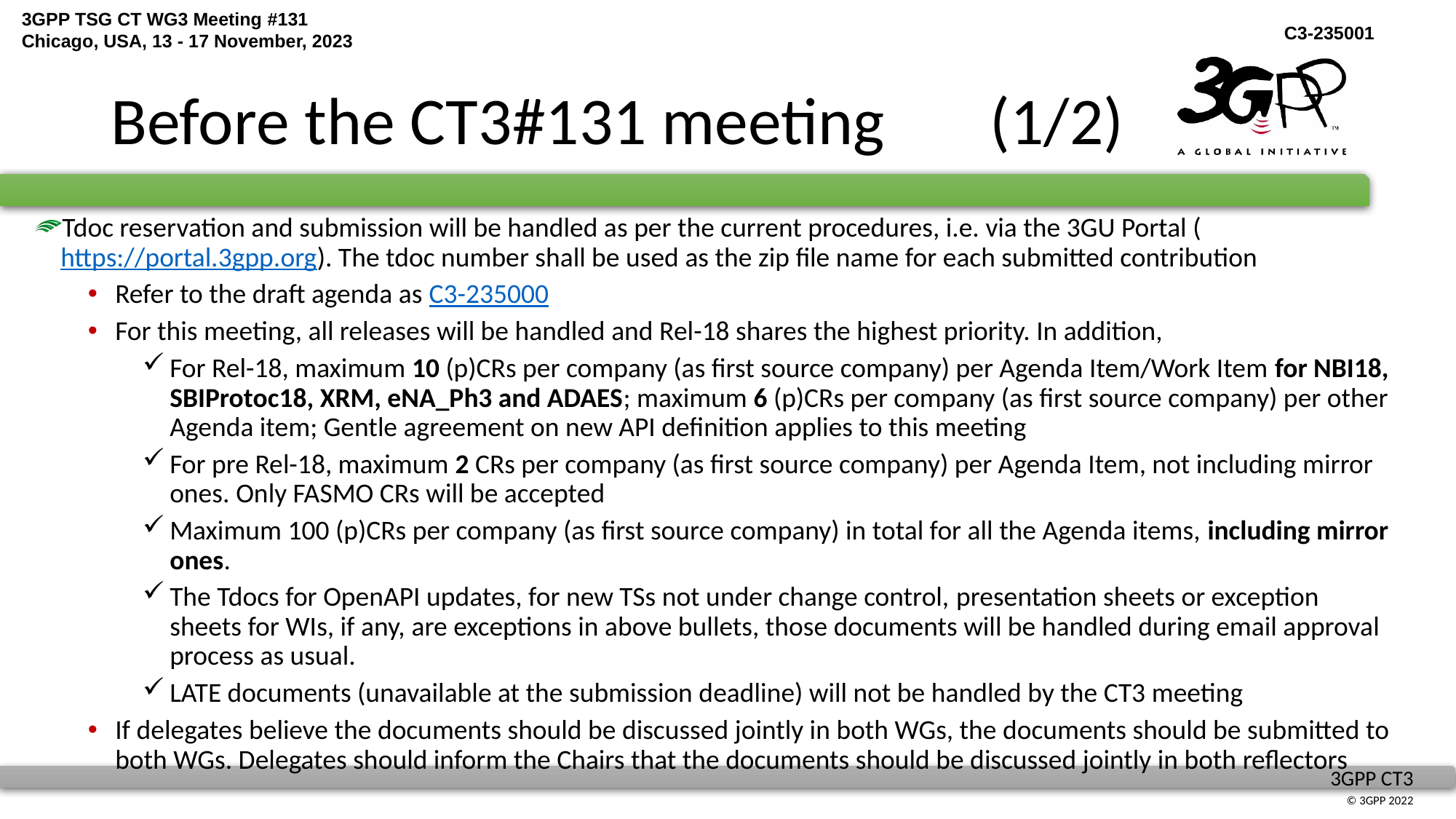

# Before the CT3#131 meeting       (1/2)
Tdoc reservation and submission will be handled as per the current procedures, i.e. via the 3GU Portal (https://portal.3gpp.org). The tdoc number shall be used as the zip file name for each submitted contribution
Refer to the draft agenda as C3-235000
For this meeting, all releases will be handled and Rel-18 shares the highest priority. In addition,
For Rel-18, maximum 10 (p)CRs per company (as first source company) per Agenda Item/Work Item for NBI18, SBIProtoc18, XRM, eNA_Ph3 and ADAES; maximum 6 (p)CRs per company (as first source company) per other Agenda item; Gentle agreement on new API definition applies to this meeting
For pre Rel-18, maximum 2 CRs per company (as first source company) per Agenda Item, not including mirror ones. Only FASMO CRs will be accepted
Maximum 100 (p)CRs per company (as first source company) in total for all the Agenda items, including mirror ones.
The Tdocs for OpenAPI updates, for new TSs not under change control, presentation sheets or exception sheets for WIs, if any, are exceptions in above bullets, those documents will be handled during email approval process as usual.
LATE documents (unavailable at the submission deadline) will not be handled by the CT3 meeting
If delegates believe the documents should be discussed jointly in both WGs, the documents should be submitted to both WGs. Delegates should inform the Chairs that the documents should be discussed jointly in both reflectors